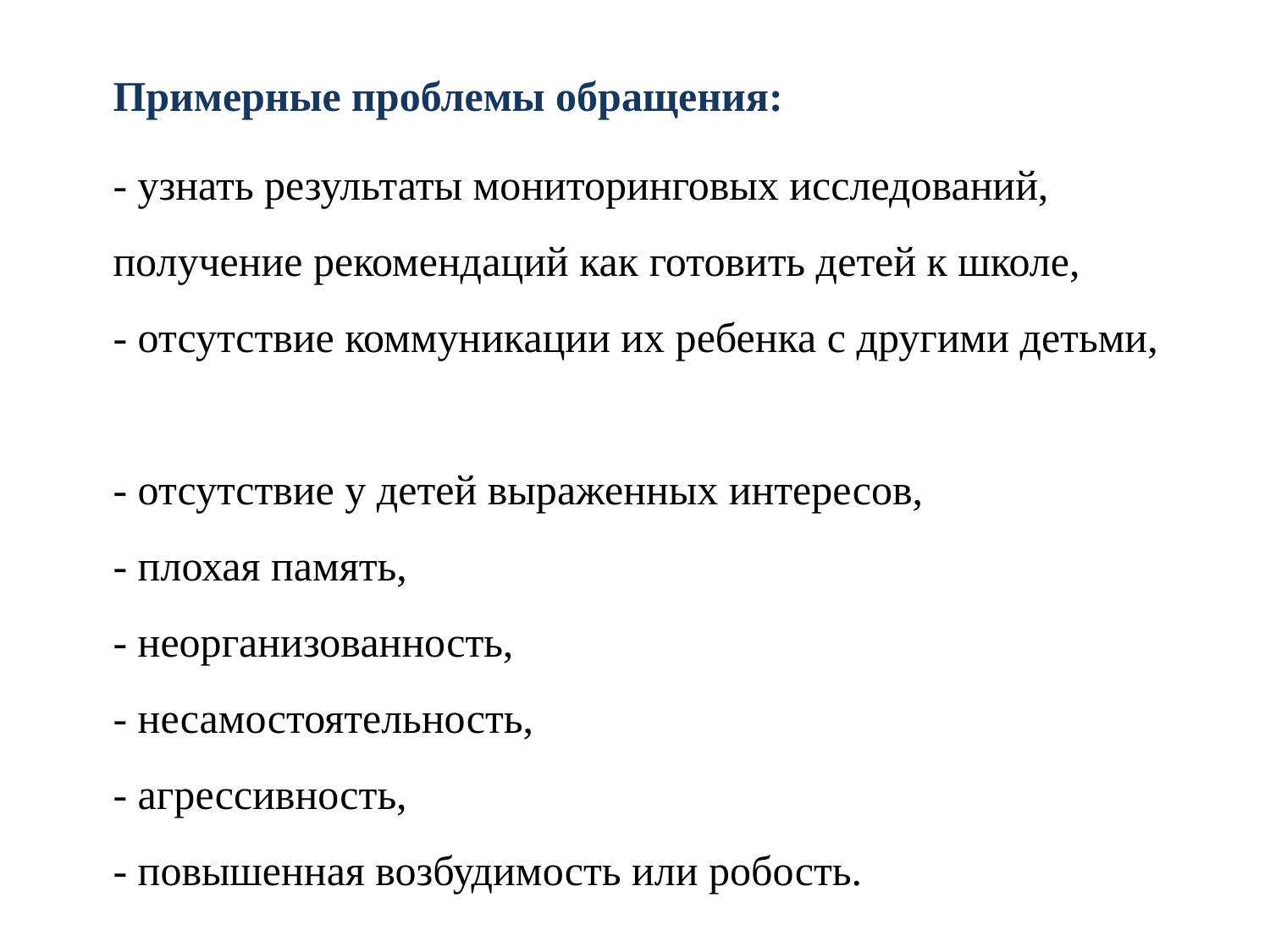

Примерные проблемы обращения:
# - узнать результаты мониторинговых исследований, получение рекомендаций как готовить детей к школе, - отсутствие коммуникации их ребенка с другими детьми, - отсутствие у детей выраженных интересов, - плохая память, - неорганизованность, - несамостоятельность, - агрессивность, - повышенная возбудимость или робость.